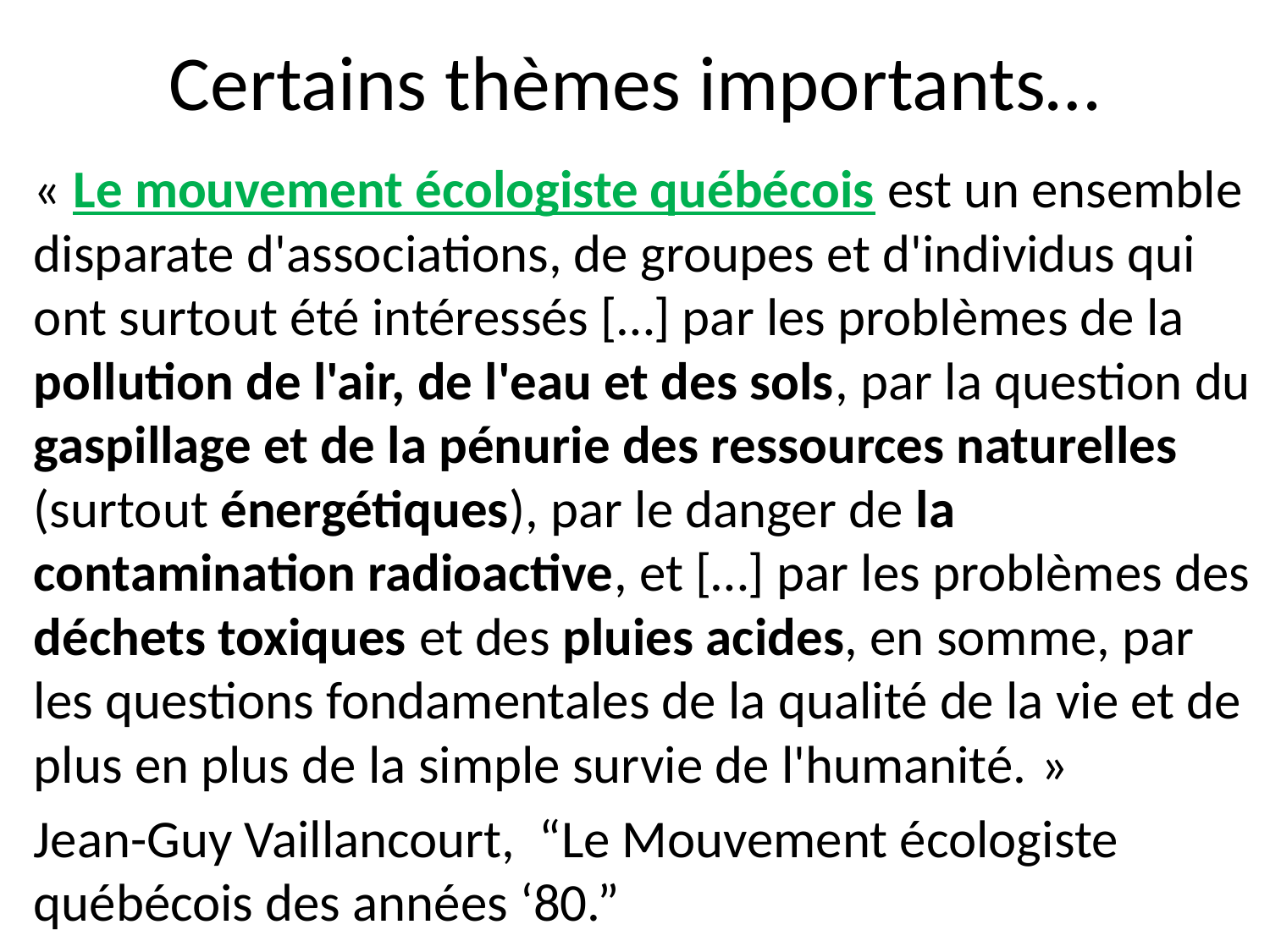

# Certains thèmes importants…
« Le mouvement écologiste québécois est un ensemble disparate d'asso­ciations, de groupes et d'individus qui ont surtout été intéressés […] par les problèmes de la pollution de l'air, de l'eau et des sols, par la question du gaspillage et de la pénurie des ressources naturelles (surtout énergétiques), par le danger de la contamination radioactive, et […] par les problèmes des déchets toxiques et des pluies acides, en somme, par les questions fondamentales de la qualité de la vie et de plus en plus de la simple survie de l'humanité. »
Jean-Guy Vaillancourt,  “Le Mouvement écologiste québécois des années ‘80.”